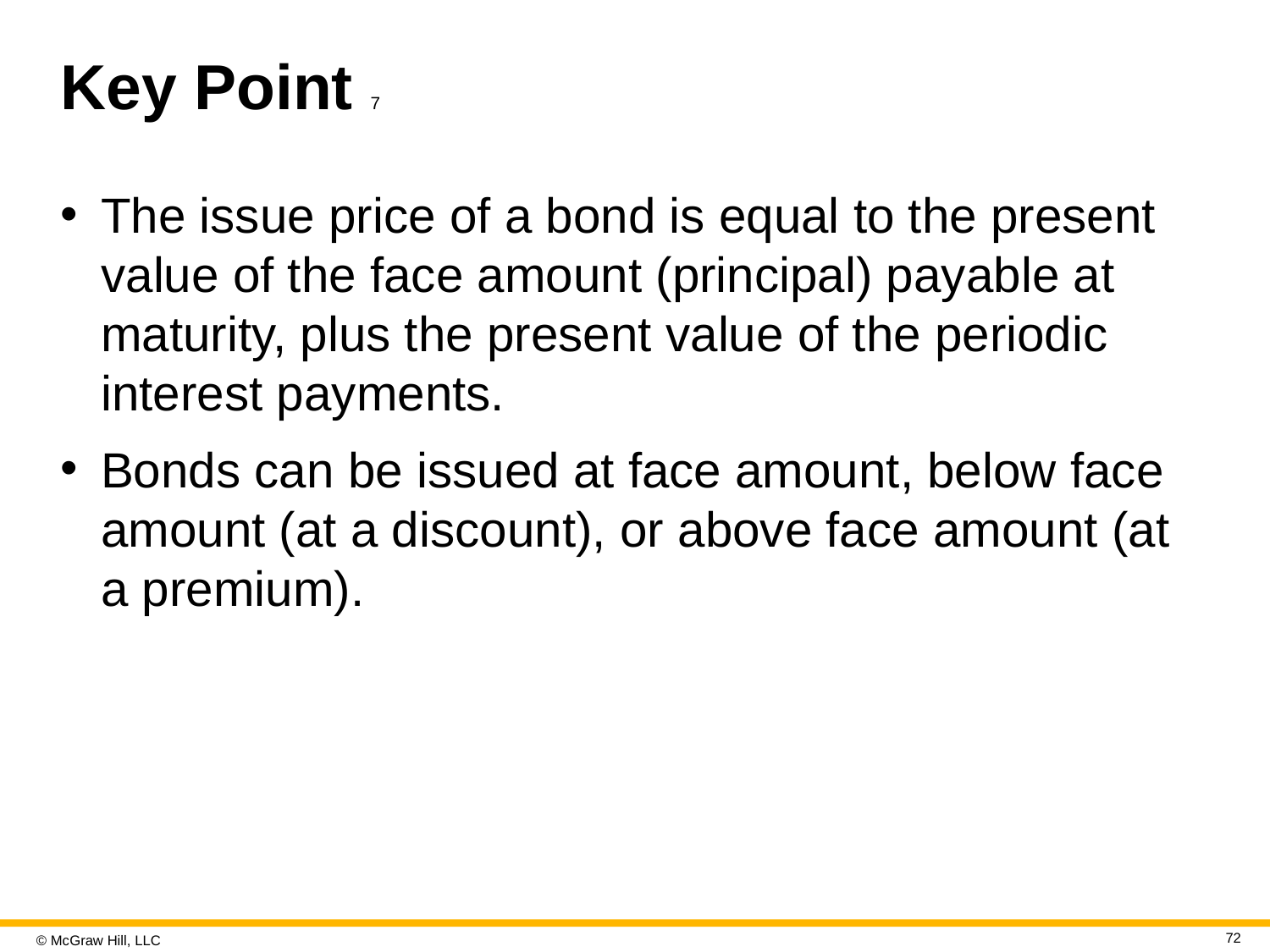

# Key Point 7
The issue price of a bond is equal to the present value of the face amount (principal) payable at maturity, plus the present value of the periodic interest payments.
Bonds can be issued at face amount, below face amount (at a discount), or above face amount (at a premium).
72